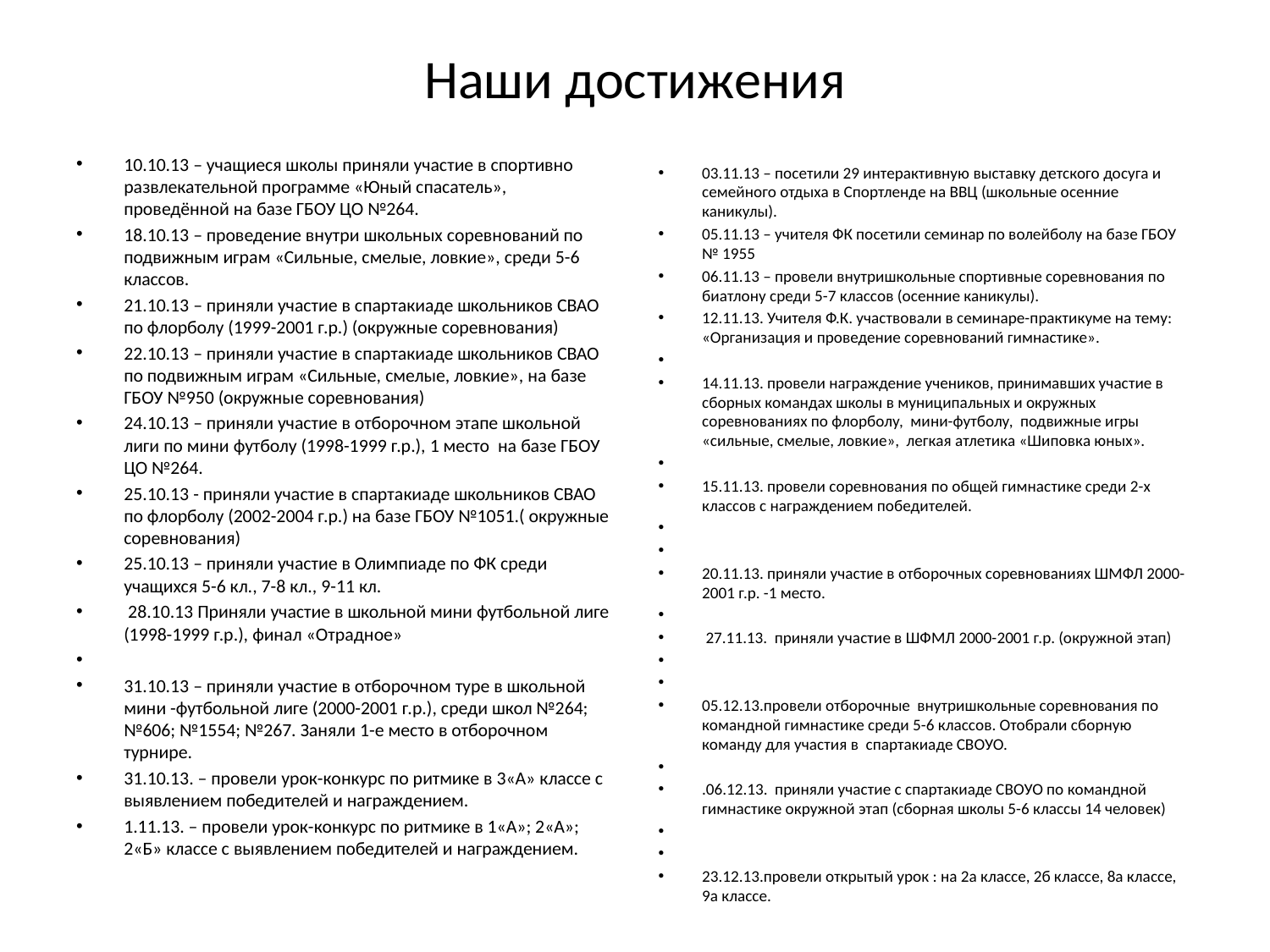

# Наши достижения
10.10.13 – учащиеся школы приняли участие в спортивно развлекательной программе «Юный спасатель», проведённой на базе ГБОУ ЦО №264.
18.10.13 – проведение внутри школьных соревнований по подвижным играм «Сильные, смелые, ловкие», среди 5-6 классов.
21.10.13 – приняли участие в спартакиаде школьников СВАО по флорболу (1999-2001 г.р.) (окружные соревнования)
22.10.13 – приняли участие в спартакиаде школьников СВАО по подвижным играм «Сильные, смелые, ловкие», на базе ГБОУ №950 (окружные соревнования)
24.10.13 – приняли участие в отборочном этапе школьной лиги по мини футболу (1998-1999 г.р.), 1 место  на базе ГБОУ ЦО №264.
25.10.13 - приняли участие в спартакиаде школьников СВАО по флорболу (2002-2004 г.р.) на базе ГБОУ №1051.( окружные соревнования)
25.10.13 – приняли участие в Олимпиаде по ФК среди учащихся 5-6 кл., 7-8 кл., 9-11 кл.
 28.10.13 Приняли участие в школьной мини футбольной лиге (1998-1999 г.р.), финал «Отрадное»

31.10.13 – приняли участие в отборочном туре в школьной мини -футбольной лиге (2000-2001 г.р.), среди школ №264; №606; №1554; №267. Заняли 1-е место в отборочном турнире.
31.10.13. – провели урок-конкурс по ритмике в 3«А» классе с выявлением победителей и награждением.
1.11.13. – провели урок-конкурс по ритмике в 1«А»; 2«А»; 2«Б» классе с выявлением победителей и награждением.
03.11.13 – посетили 29 интерактивную выставку детского досуга и семейного отдыха в Спортленде на ВВЦ (школьные осенние каникулы).
05.11.13 – учителя ФК посетили семинар по волейболу на базе ГБОУ № 1955
06.11.13 – провели внутришкольные спортивные соревнования по биатлону среди 5-7 классов (осенние каникулы).
12.11.13. Учителя Ф.К. участвовали в семинаре-практикуме на тему: «Организация и проведение соревнований гимнастике».

14.11.13. провели награждение учеников, принимавших участие в сборных командах школы в муниципальных и окружных соревнованиях по флорболу,  мини-футболу,  подвижные игры «сильные, смелые, ловкие»,  легкая атлетика «Шиповка юных».

15.11.13. провели соревнования по общей гимнастике среди 2-х классов с награждением победителей.

20.11.13. приняли участие в отборочных соревнованиях ШМФЛ 2000-2001 г.р. -1 место.

 27.11.13.  приняли участие в ШФМЛ 2000-2001 г.р. (окружной этап)

05.12.13.провели отборочные  внутришкольные соревнования по командной гимнастике среди 5-6 классов. Отобрали сборную команду для участия в  спартакиаде СВОУО.

.06.12.13.  приняли участие с спартакиаде СВОУО по командной гимнастике окружной этап (сборная школы 5-6 классы 14 человек)

23.12.13.провели открытый урок : на 2а классе, 2б классе, 8а классе, 9а классе.